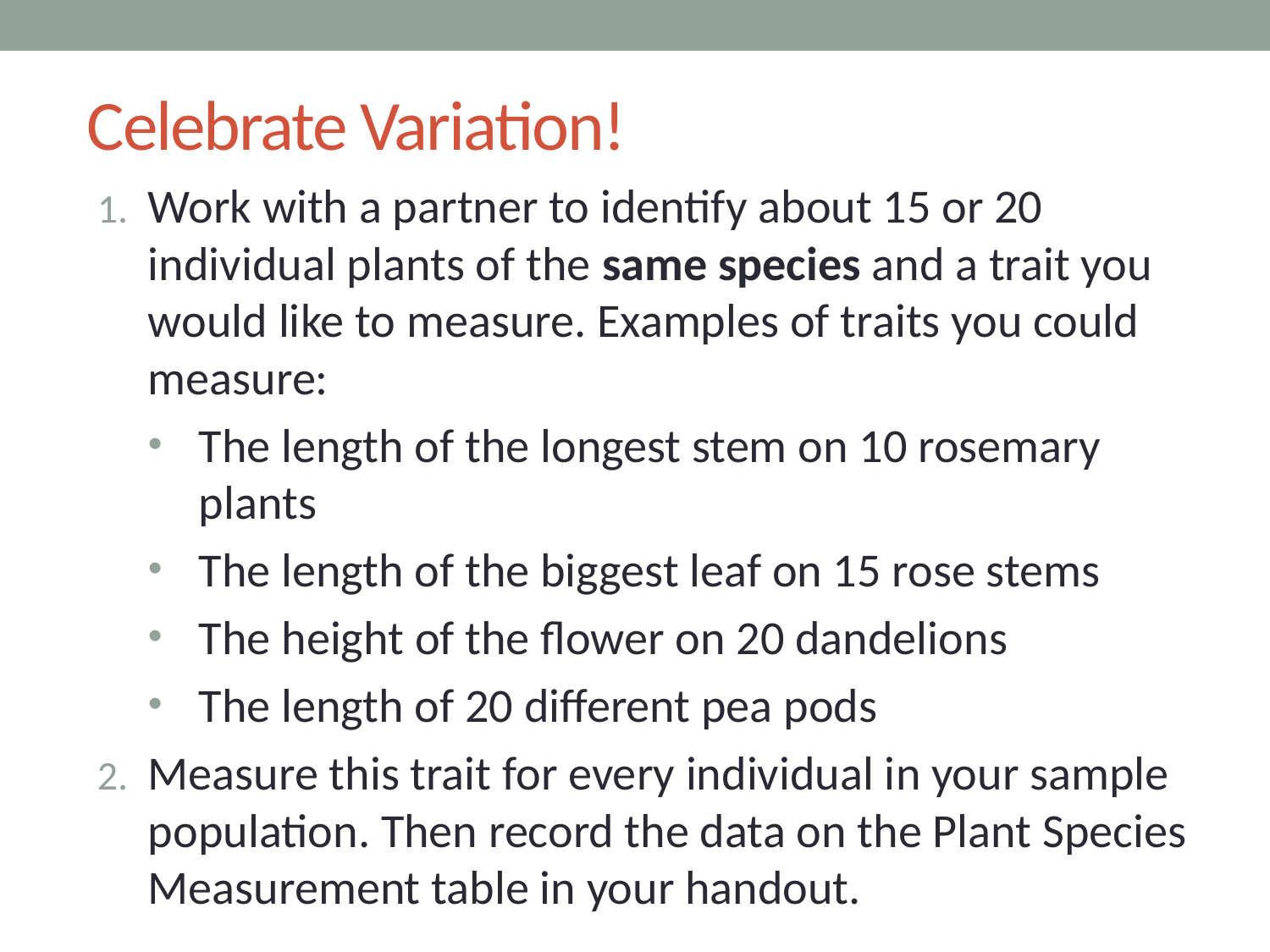

# Celebrate Variation!
Work with a partner to identify about 15 or 20 individual plants of the same species and a trait you would like to measure. Examples of traits you could measure:
The length of the longest stem on 10 rosemary plants
The length of the biggest leaf on 15 rose stems
The height of the flower on 20 dandelions
The length of 20 different pea pods
Measure this trait for every individual in your sample population. Then record the data on the Plant Species Measurement table in your handout.